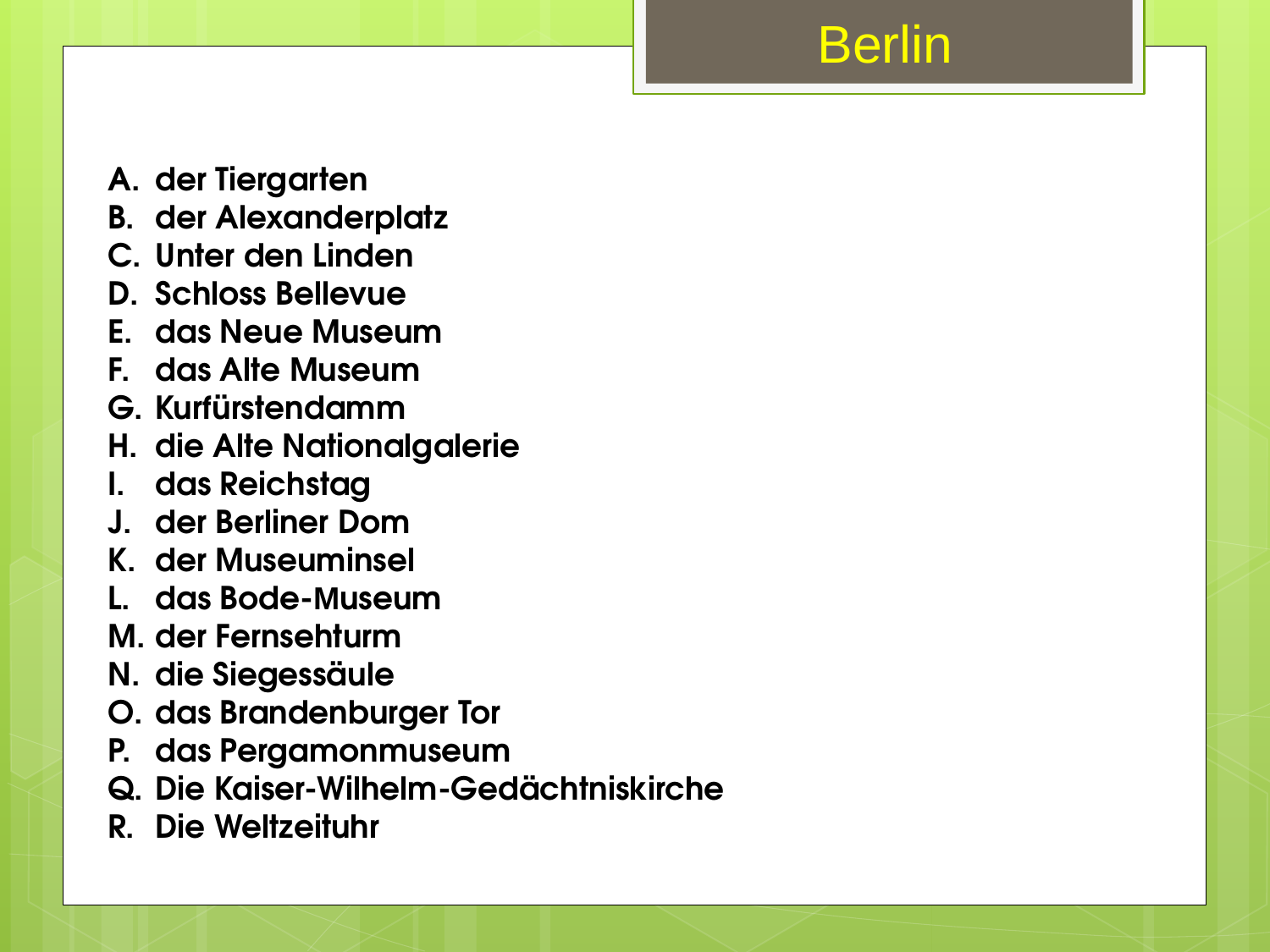

Berlin
der Tiergarten
der Alexanderplatz
Unter den Linden
Schloss Bellevue
das Neue Museum
das Alte Museum
Kurfürstendamm
die Alte Nationalgalerie
das Reichstag
der Berliner Dom
der Museuminsel
das Bode-Мuseum
der Fernsehturm
die Siegessäule
das Brandenburger Tor
das Pergamonmuseum
Die Kaiser-Wilhelm-Gedächtniskirche
Die Weltzeituhr